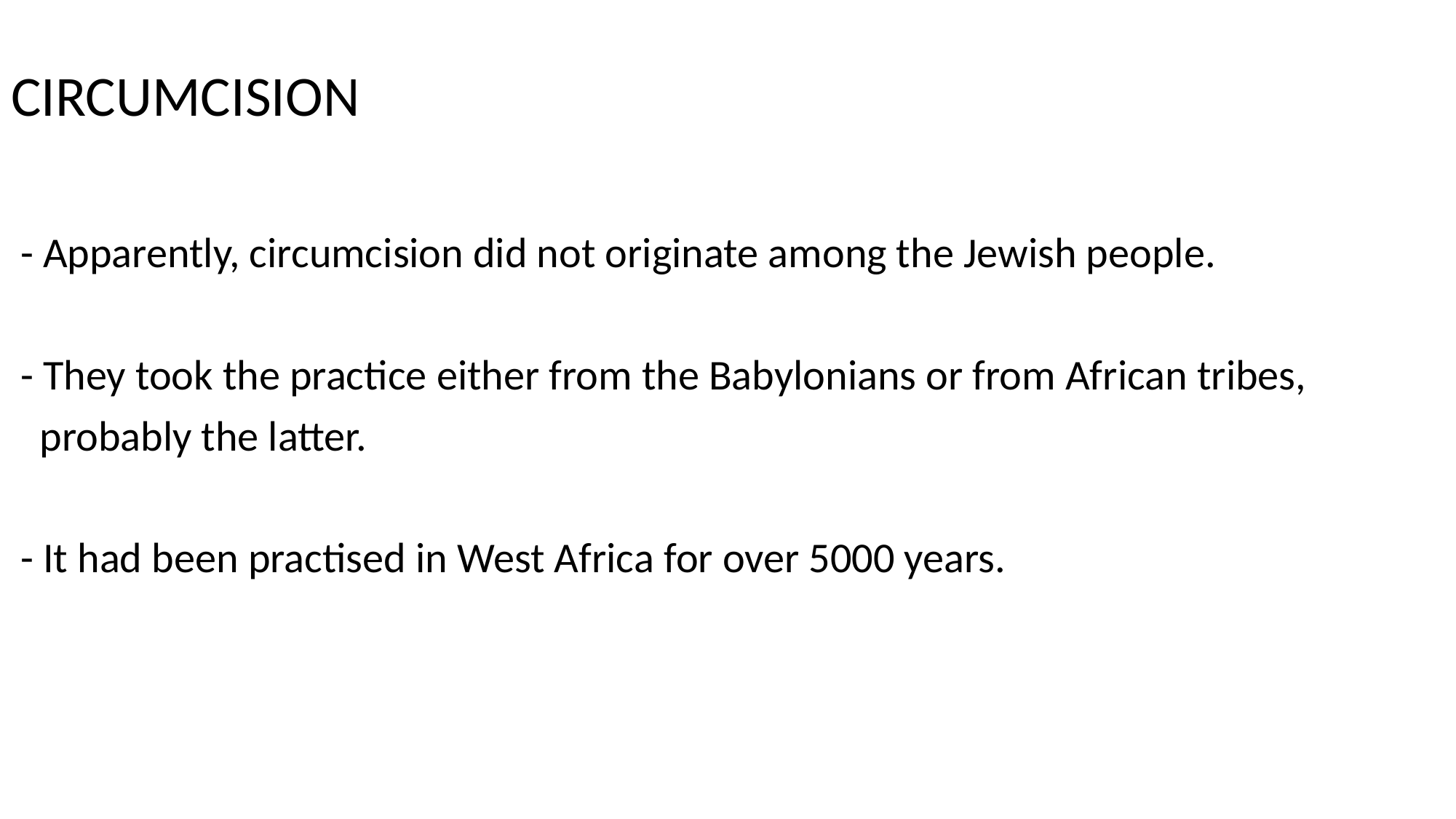

# CIRCUMCISION

 - Apparently, circumcision did not originate among the Jewish people.

 - They took the practice either from the Babylonians or from African tribes,
   probably the latter.

 - It had been practised in West Africa for over 5000 years.